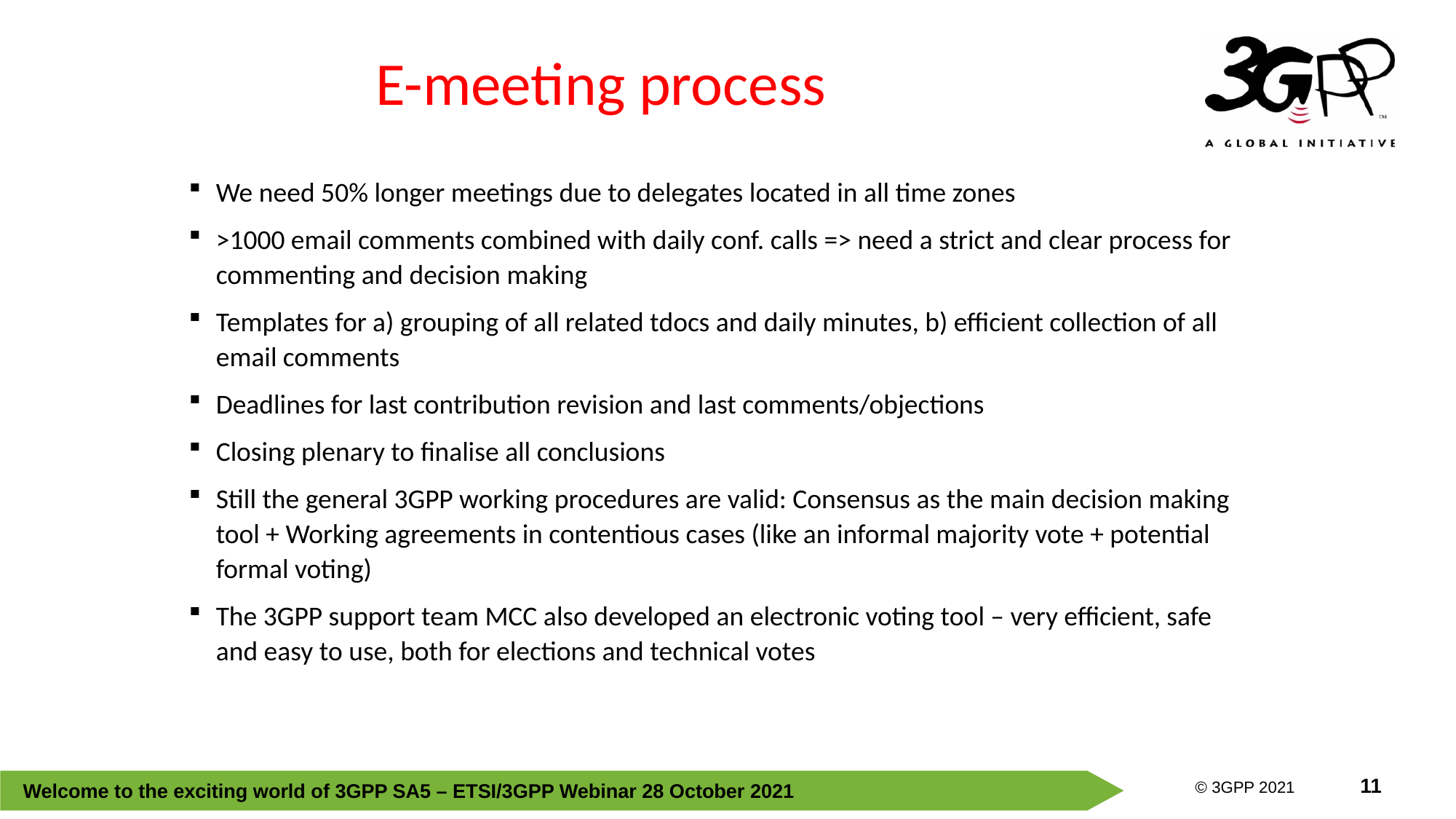

# E-meeting process
We need 50% longer meetings due to delegates located in all time zones
>1000 email comments combined with daily conf. calls => need a strict and clear process for commenting and decision making
Templates for a) grouping of all related tdocs and daily minutes, b) efficient collection of all email comments
Deadlines for last contribution revision and last comments/objections
Closing plenary to finalise all conclusions
Still the general 3GPP working procedures are valid: Consensus as the main decision making tool + Working agreements in contentious cases (like an informal majority vote + potential formal voting)
The 3GPP support team MCC also developed an electronic voting tool – very efficient, safe and easy to use, both for elections and technical votes